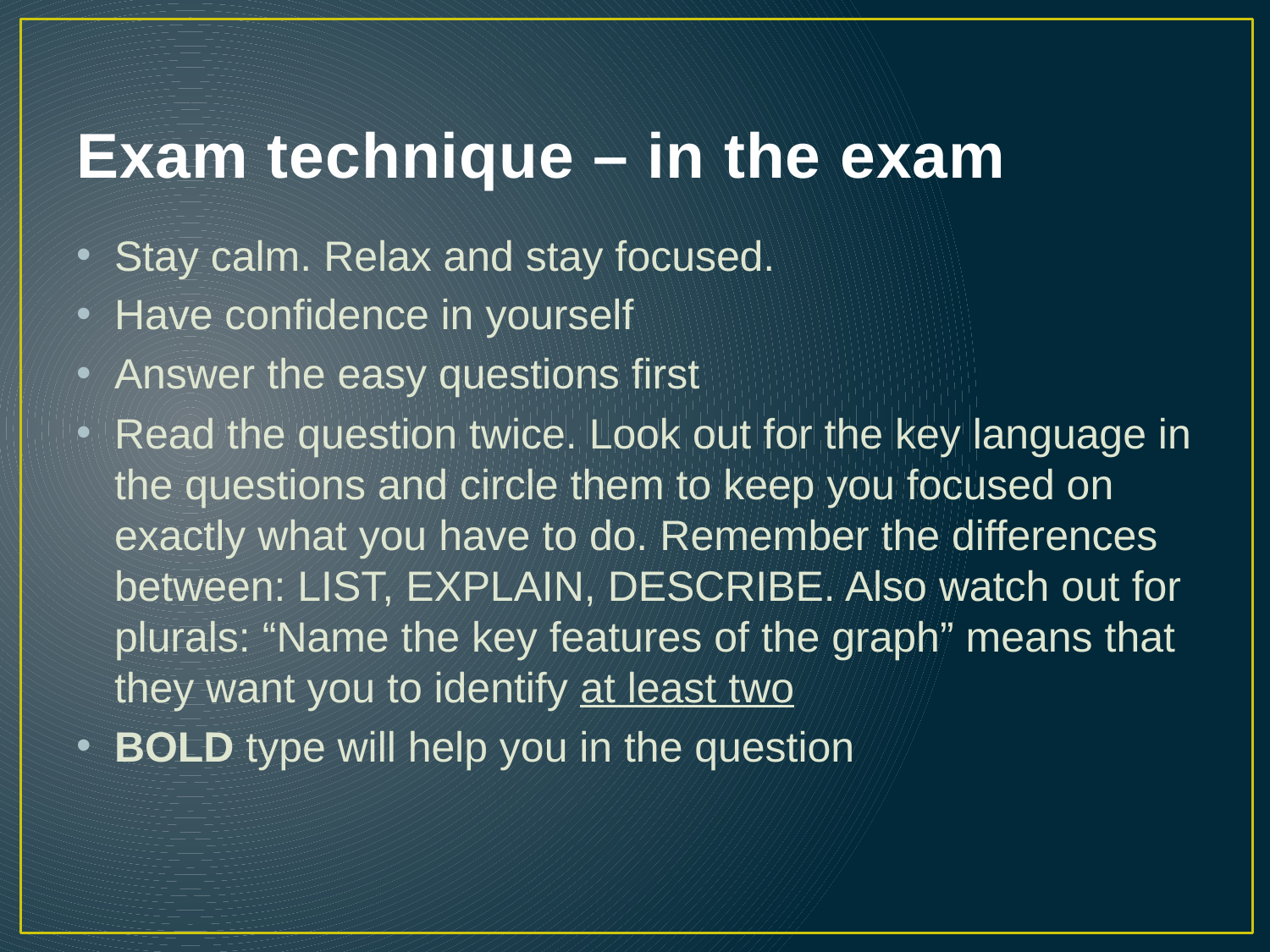

# Exam technique – in the exam
Stay calm. Relax and stay focused.
Have confidence in yourself
Answer the easy questions first
Read the question twice. Look out for the key language in the questions and circle them to keep you focused on exactly what you have to do. Remember the differences between: LIST, EXPLAIN, DESCRIBE. Also watch out for plurals: “Name the key features of the graph” means that they want you to identify at least two
BOLD type will help you in the question